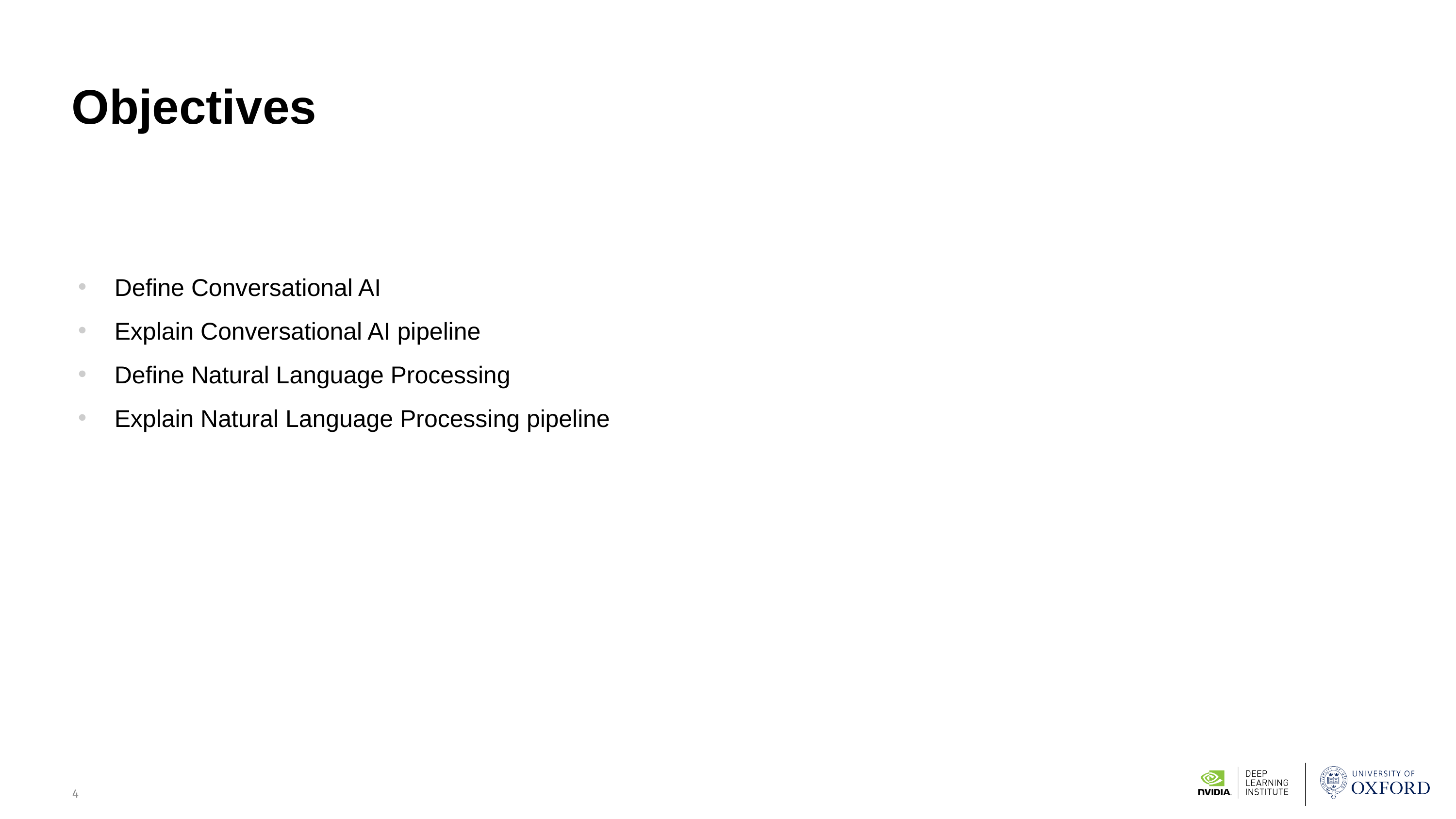

# Objectives
Define Conversational AI
Explain Conversational AI pipeline
Define Natural Language Processing
Explain Natural Language Processing pipeline